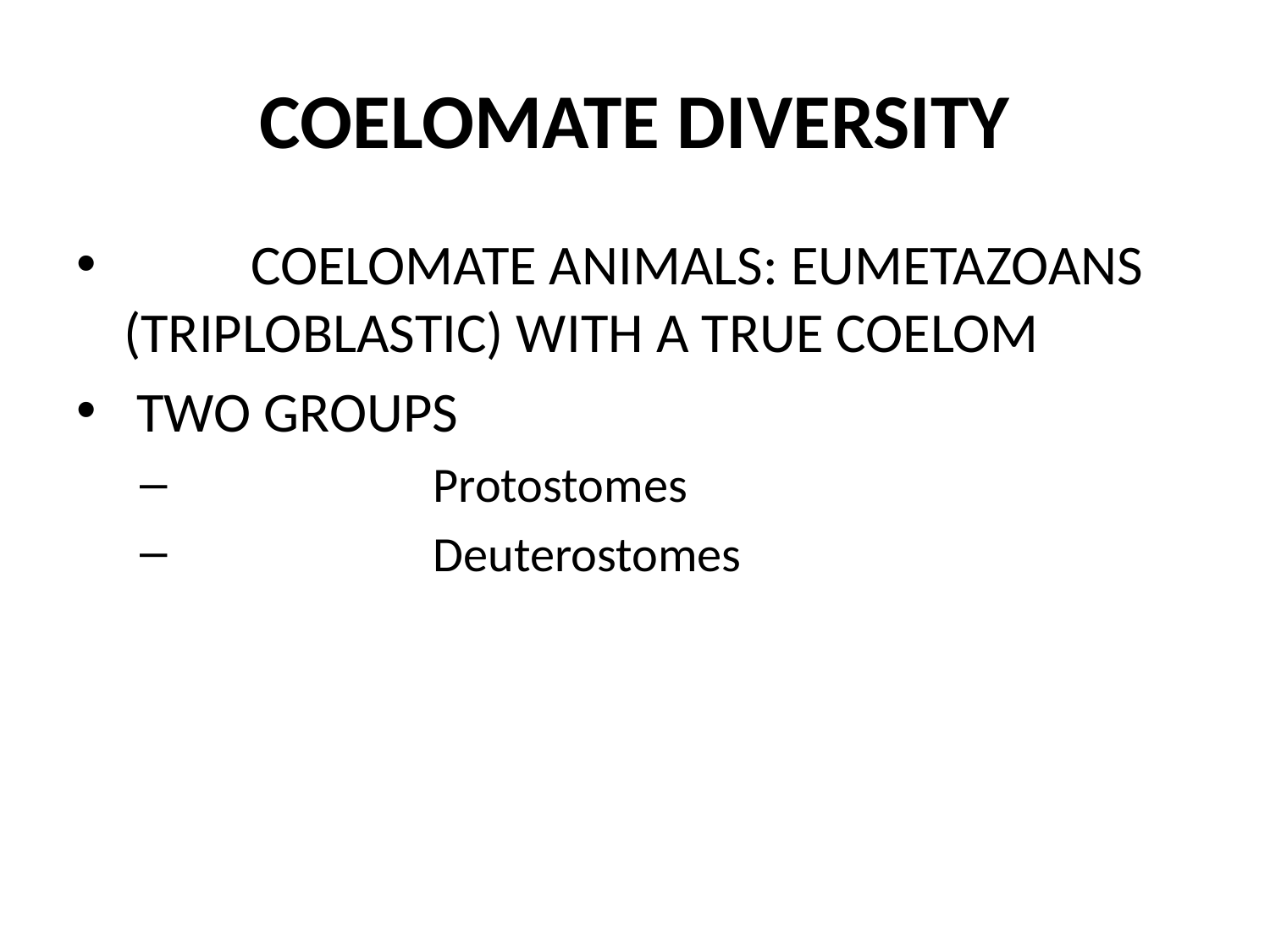

# COELOMATE DIVERSITY
	COELOMATE ANIMALS: EUMETAZOANS (TRIPLOBLASTIC) WITH A TRUE COELOM
 TWO GROUPS
		Protostomes
		Deuterostomes